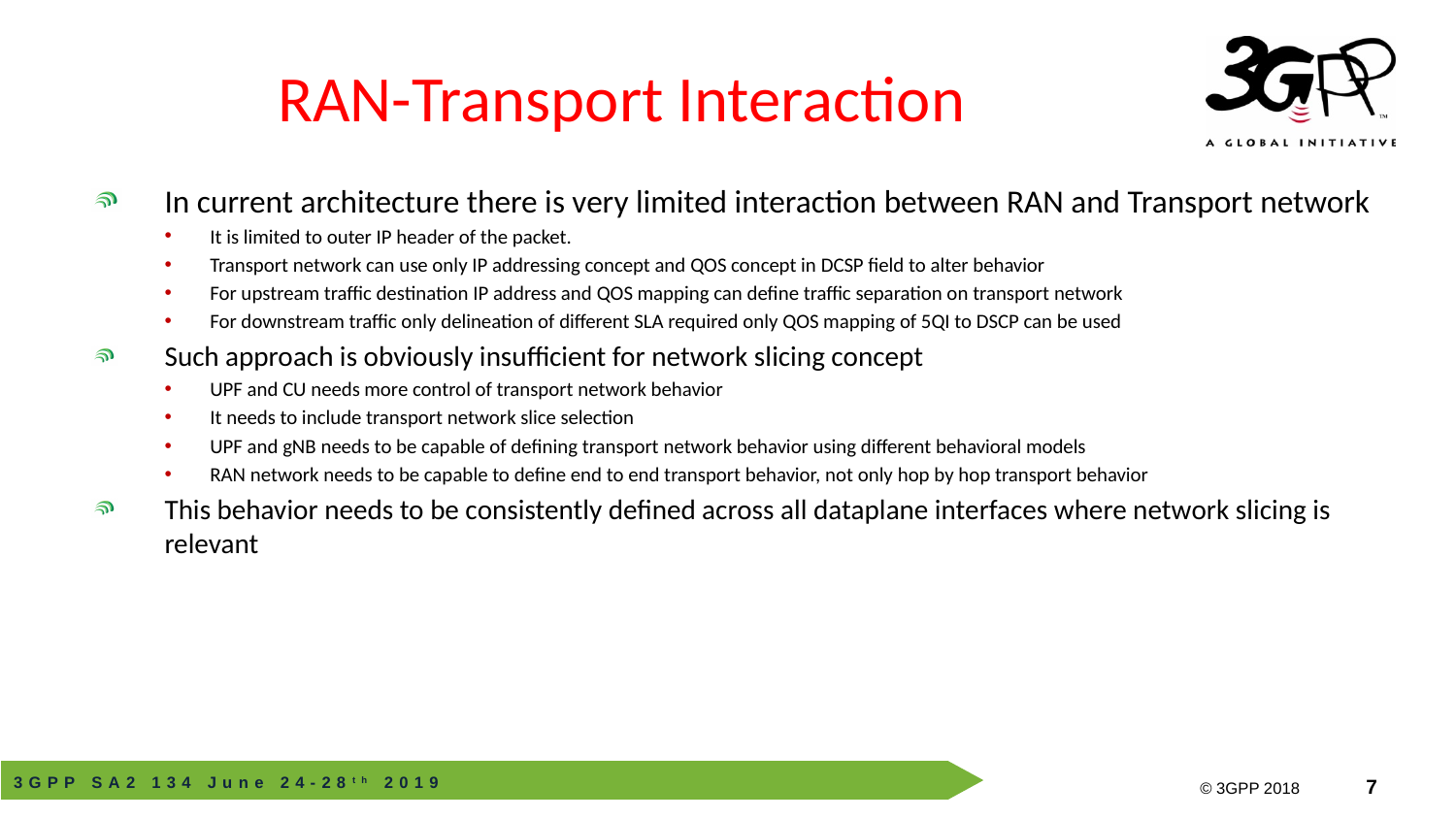

# RAN-Transport Interaction
In current architecture there is very limited interaction between RAN and Transport network
It is limited to outer IP header of the packet.
Transport network can use only IP addressing concept and QOS concept in DCSP field to alter behavior
For upstream traffic destination IP address and QOS mapping can define traffic separation on transport network
For downstream traffic only delineation of different SLA required only QOS mapping of 5QI to DSCP can be used
Such approach is obviously insufficient for network slicing concept
UPF and CU needs more control of transport network behavior
It needs to include transport network slice selection
UPF and gNB needs to be capable of defining transport network behavior using different behavioral models
RAN network needs to be capable to define end to end transport behavior, not only hop by hop transport behavior
This behavior needs to be consistently defined across all dataplane interfaces where network slicing is relevant